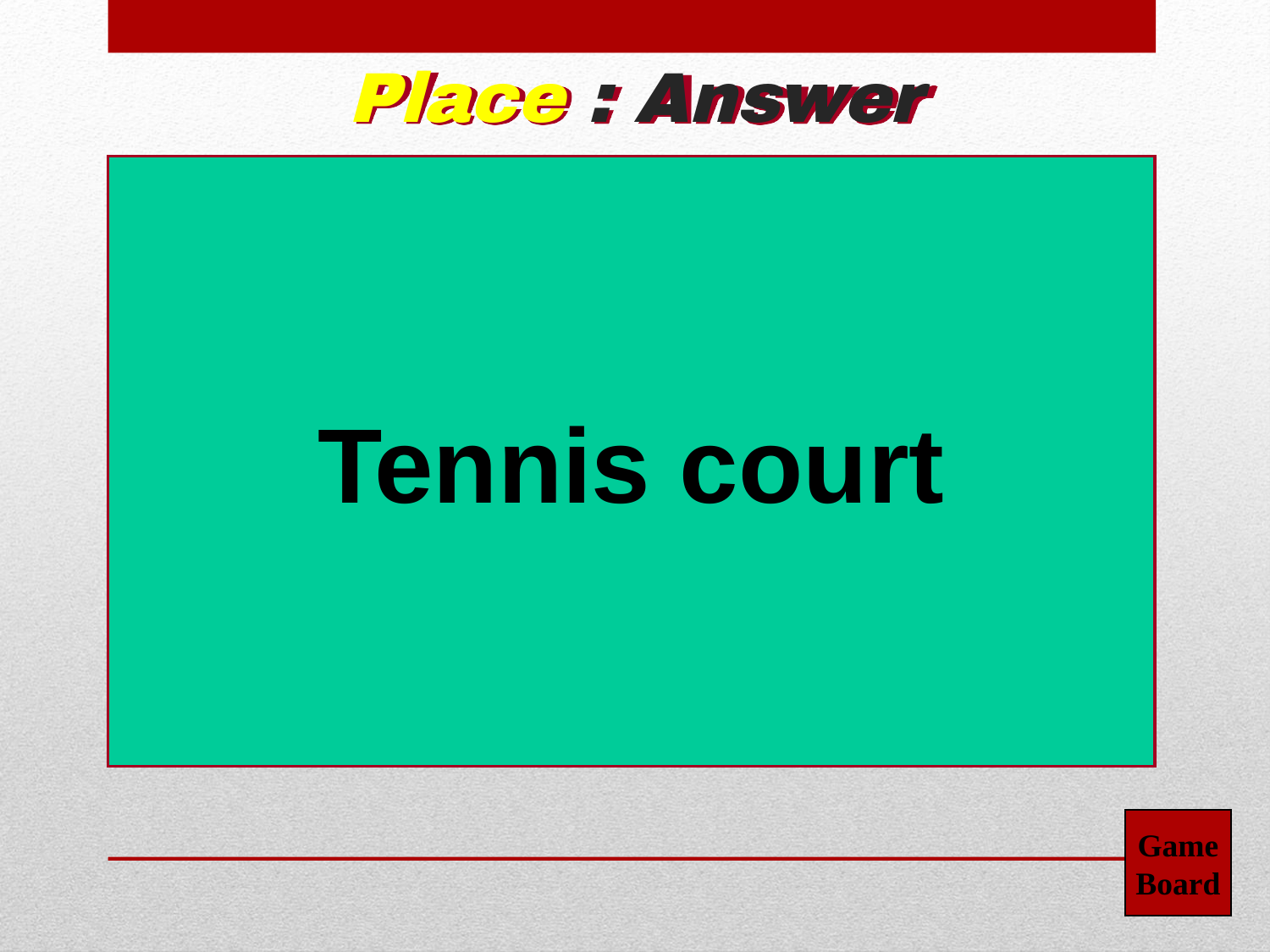

Place : Answer
Tennis court
Game
Board